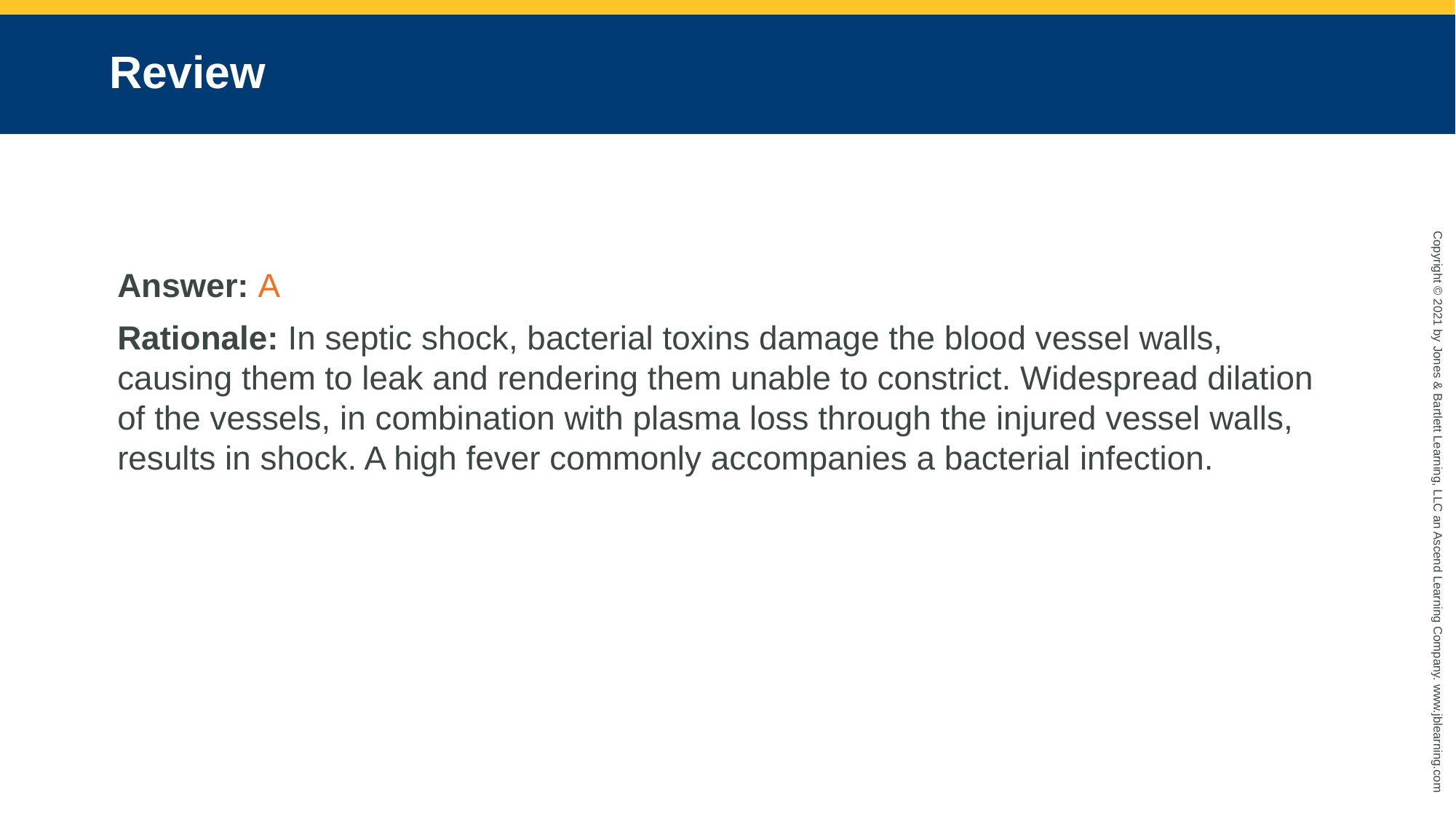

# Review
Answer: A
Rationale: In septic shock, bacterial toxins damage the blood vessel walls, causing them to leak and rendering them unable to constrict. Widespread dilation of the vessels, in combination with plasma loss through the injured vessel walls, results in shock. A high fever commonly accompanies a bacterial infection.